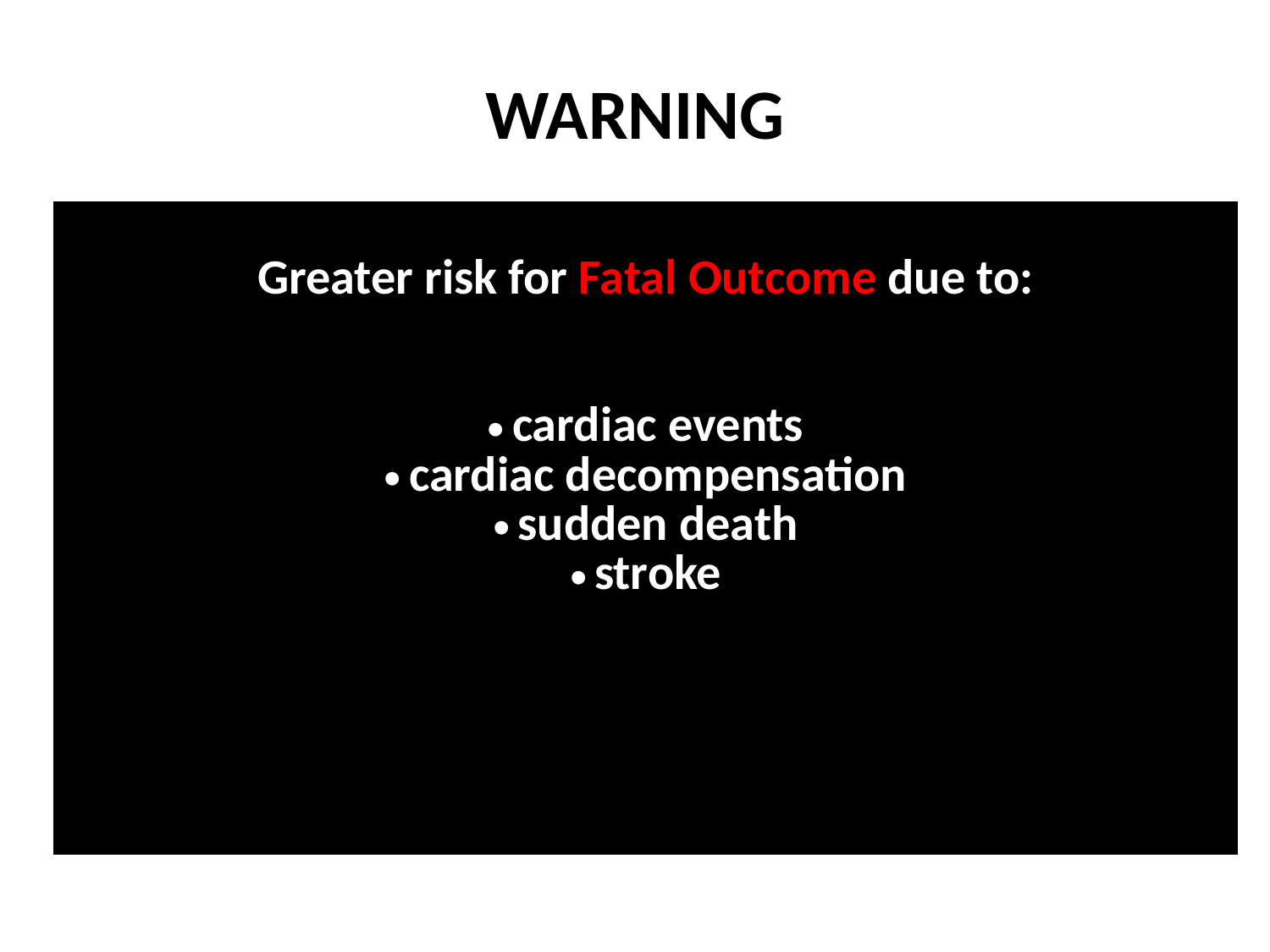

# WARNING
| Greater risk for Fatal Outcome due to: cardiac events cardiac decompensation sudden death stroke |
| --- |